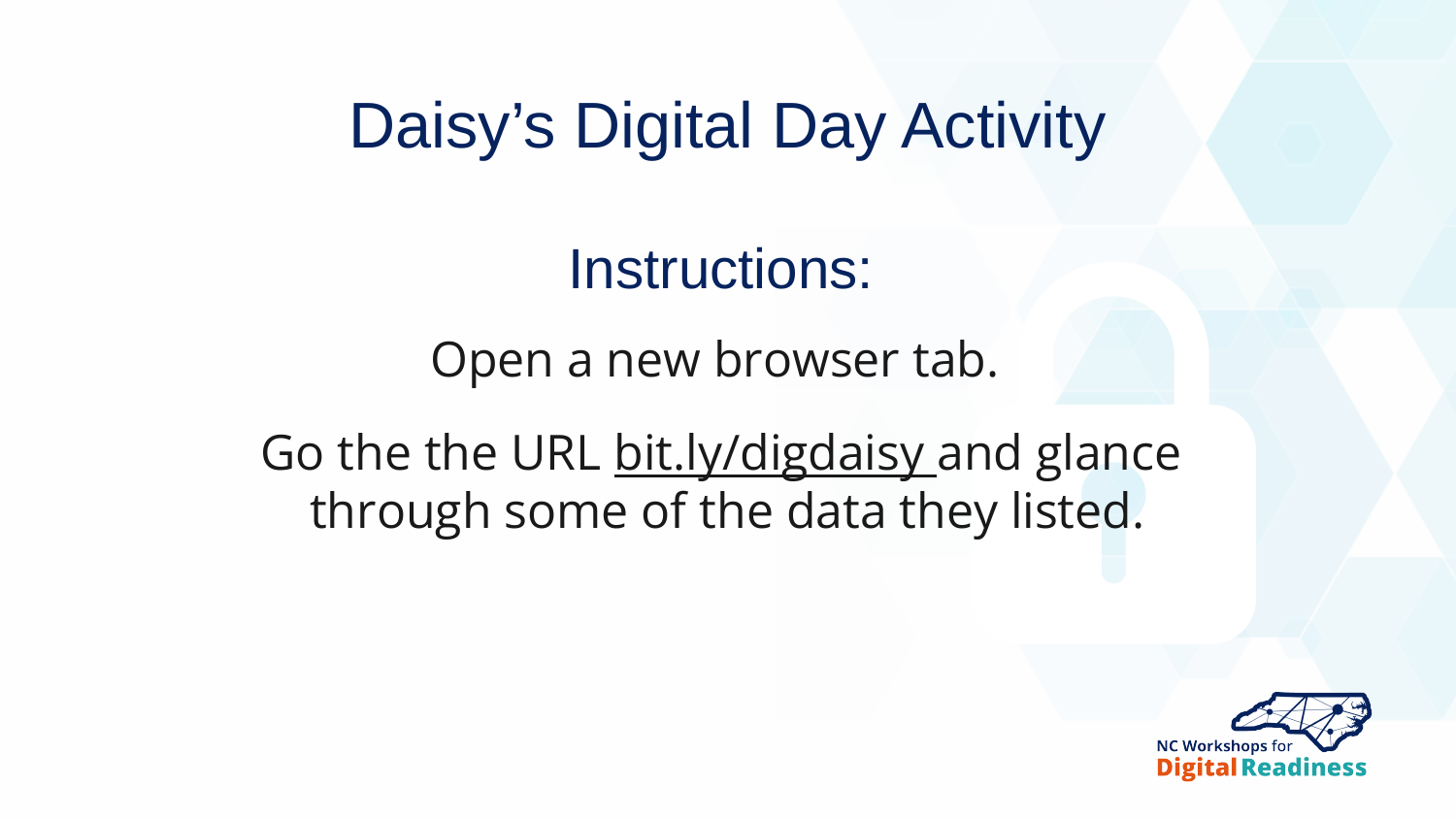

Daisy’s Digital Day Activity
Instructions:
Open a new browser tab.
Go the the URL bit.ly/digdaisy and glance
 through some of the data they listed.